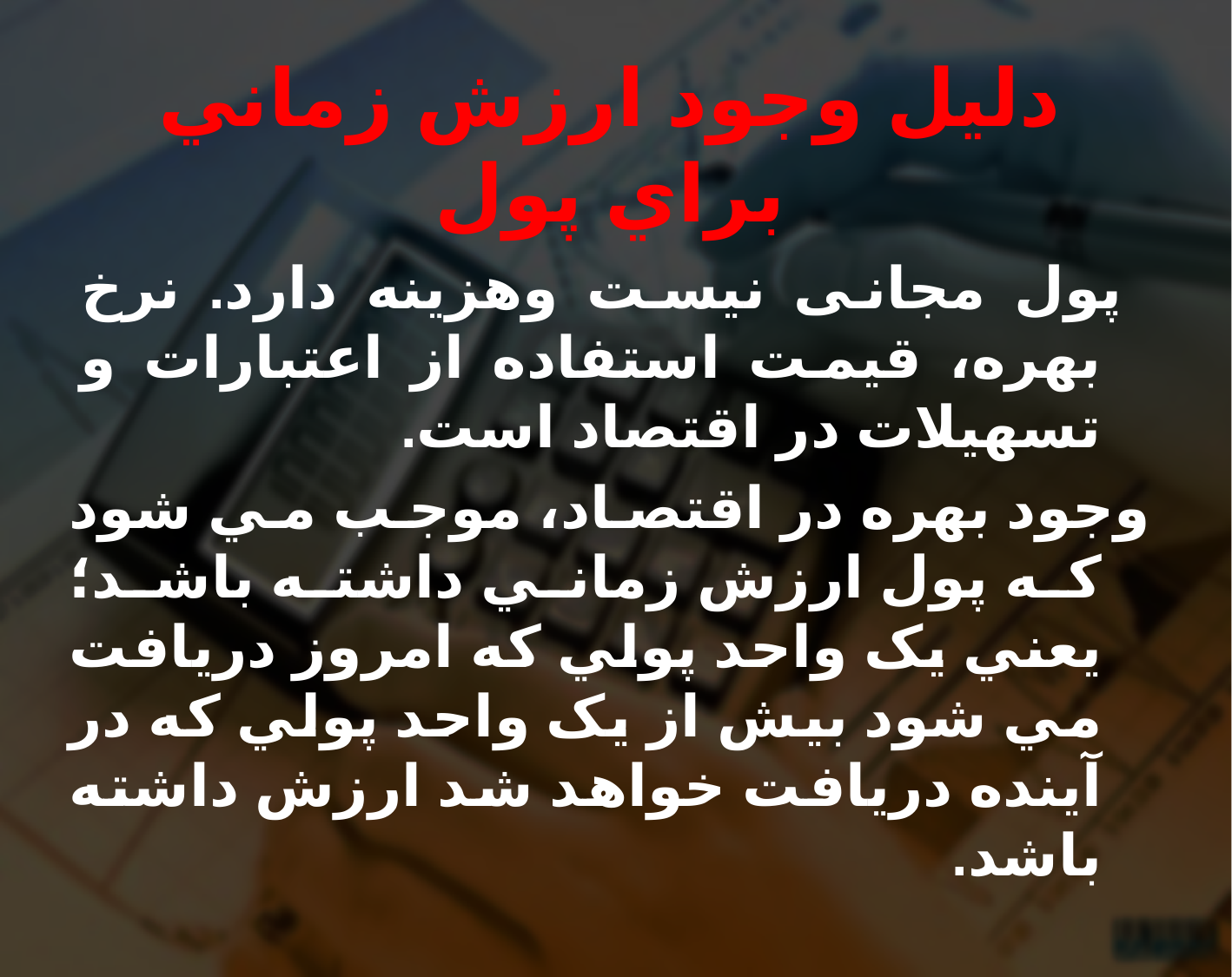

# دليل وجود ارزش زماني براي پول
 پول مجانی نیست وهزینه دارد. نرخ بهره، قیمت استفاده از اعتبارات و تسهیلات در اقتصاد است.
وجود بهره در اقتصاد، موجب مي شود که پول ارزش زماني داشته باشد؛ يعني يک واحد پولي که امروز دريافت مي شود بيش از يک واحد پولي که در آينده دريافت خواهد شد ارزش داشته باشد.